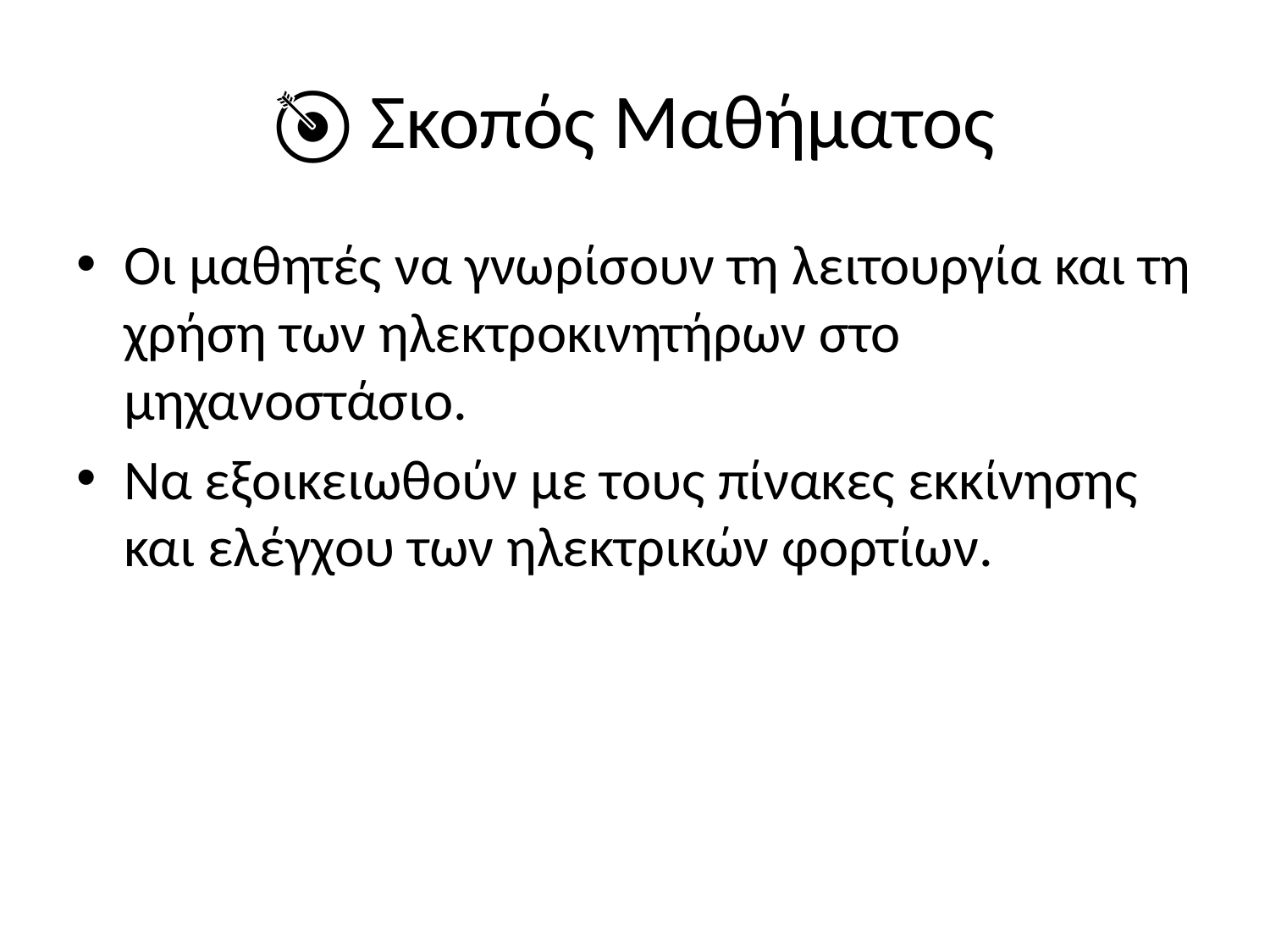

# 🎯 Σκοπός Μαθήματος
Οι μαθητές να γνωρίσουν τη λειτουργία και τη χρήση των ηλεκτροκινητήρων στο μηχανοστάσιο.
Να εξοικειωθούν με τους πίνακες εκκίνησης και ελέγχου των ηλεκτρικών φορτίων.